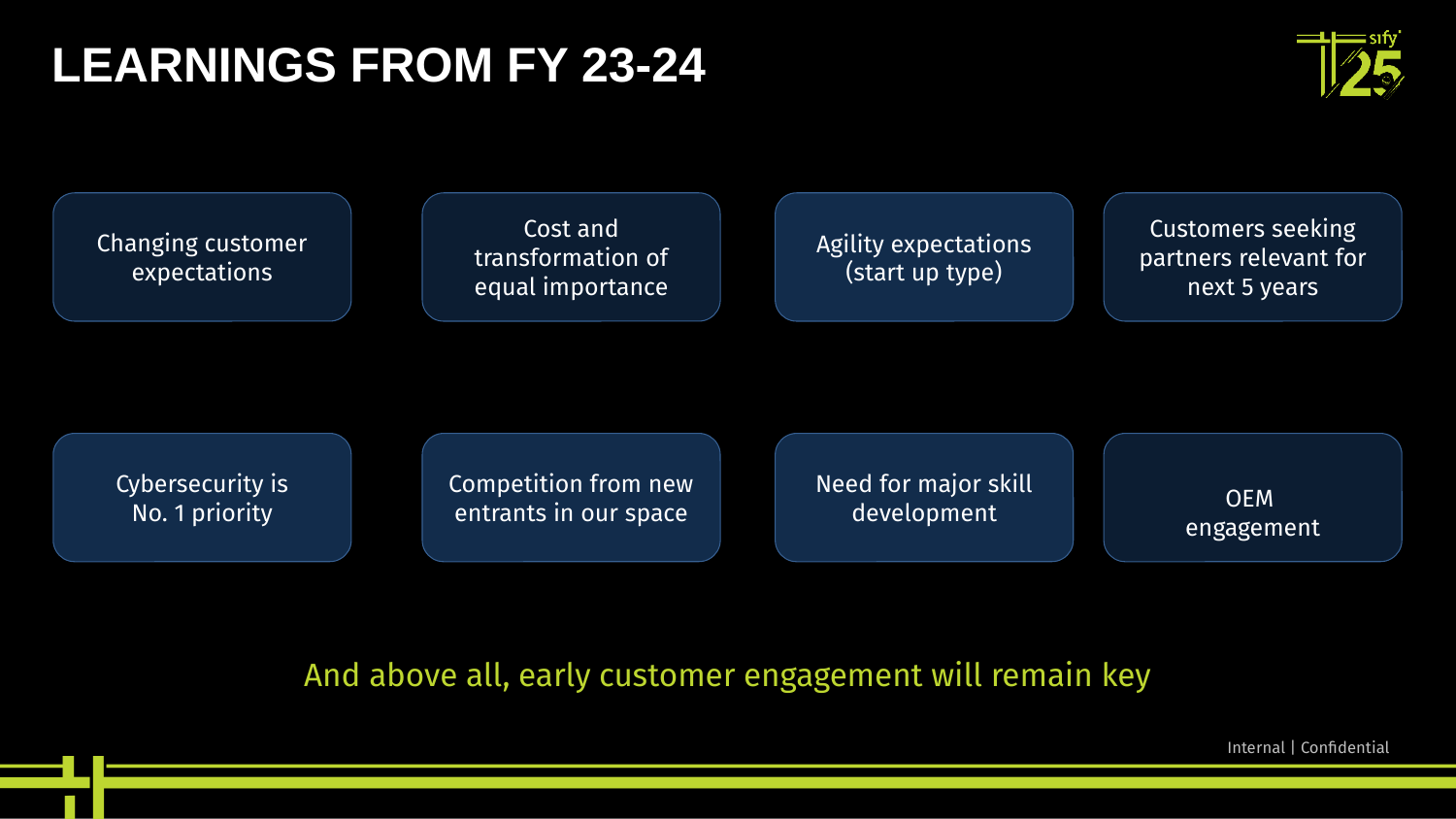

# LEARNINGS FROM FY 23-24

Changing customer expectations

Cost and transformation of equal importance
 Agility expectations
(start up type)

Customers seeking partners relevant for next 5 years

 Cybersecurity is
No. 1 priority

Competition from new entrants in our space
Need for major skill development

OEM
engagement
And above all, early customer engagement will remain key